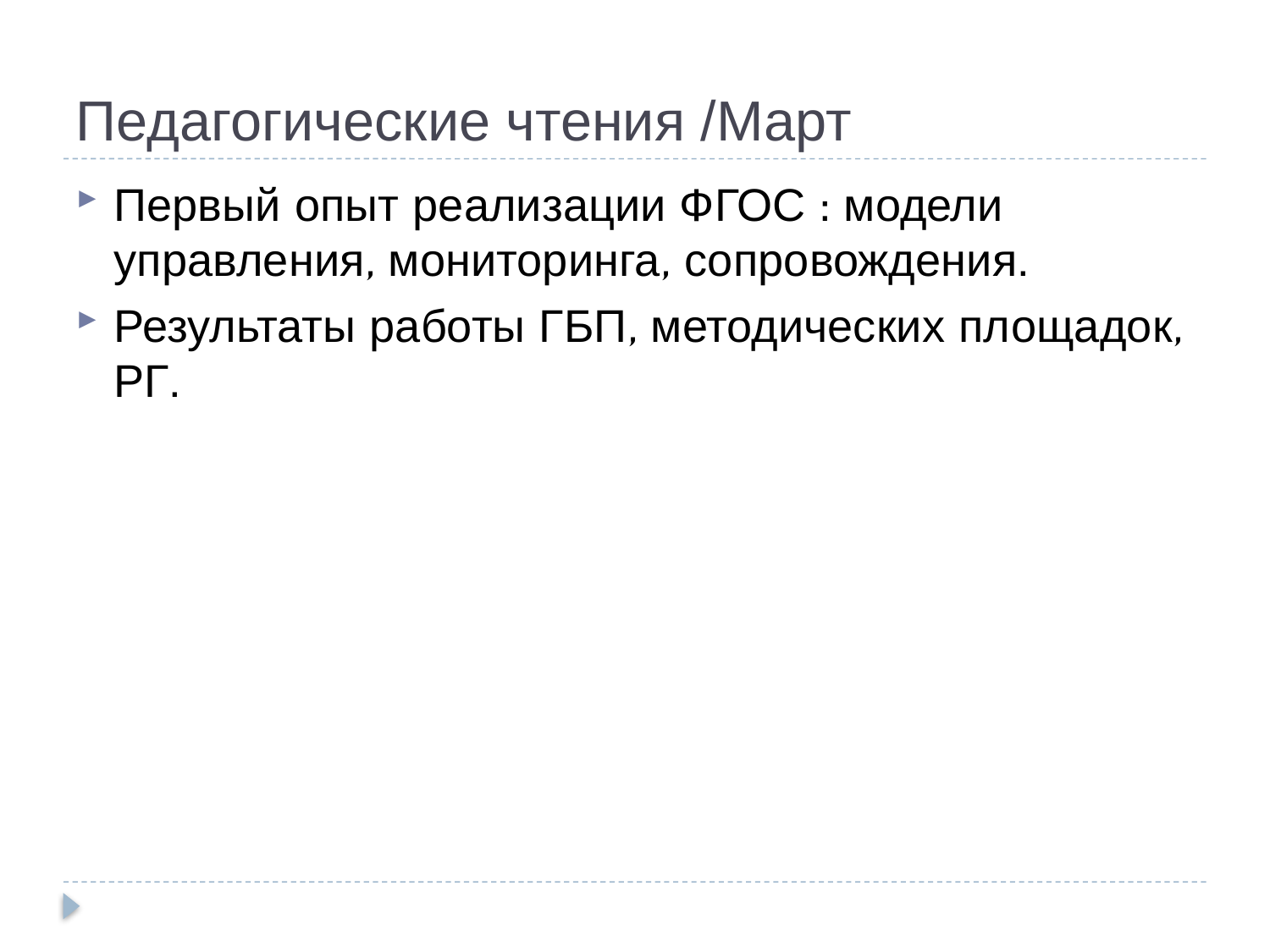

# Педагогические чтения /Март
Первый опыт реализации ФГОС : модели управления, мониторинга, сопровождения.
Результаты работы ГБП, методических площадок, РГ.